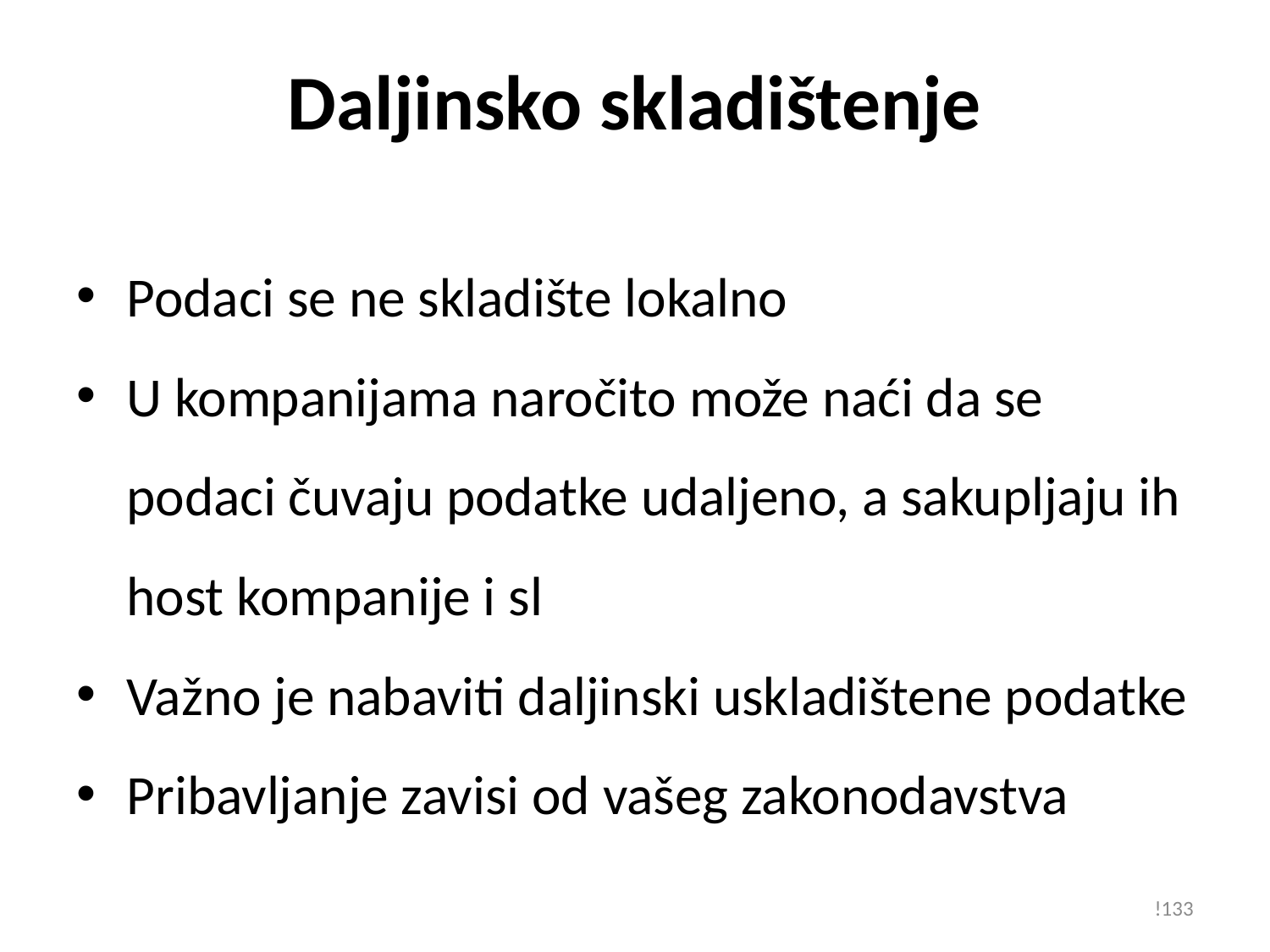

# Daljinsko skladištenje
Podaci se ne skladište lokalno
U kompanijama naročito može naći da se podaci čuvaju podatke udaljeno, a sakupljaju ih host kompanije i sl
Važno je nabaviti daljinski uskladištene podatke
Pribavljanje zavisi od vašeg zakonodavstva
!133